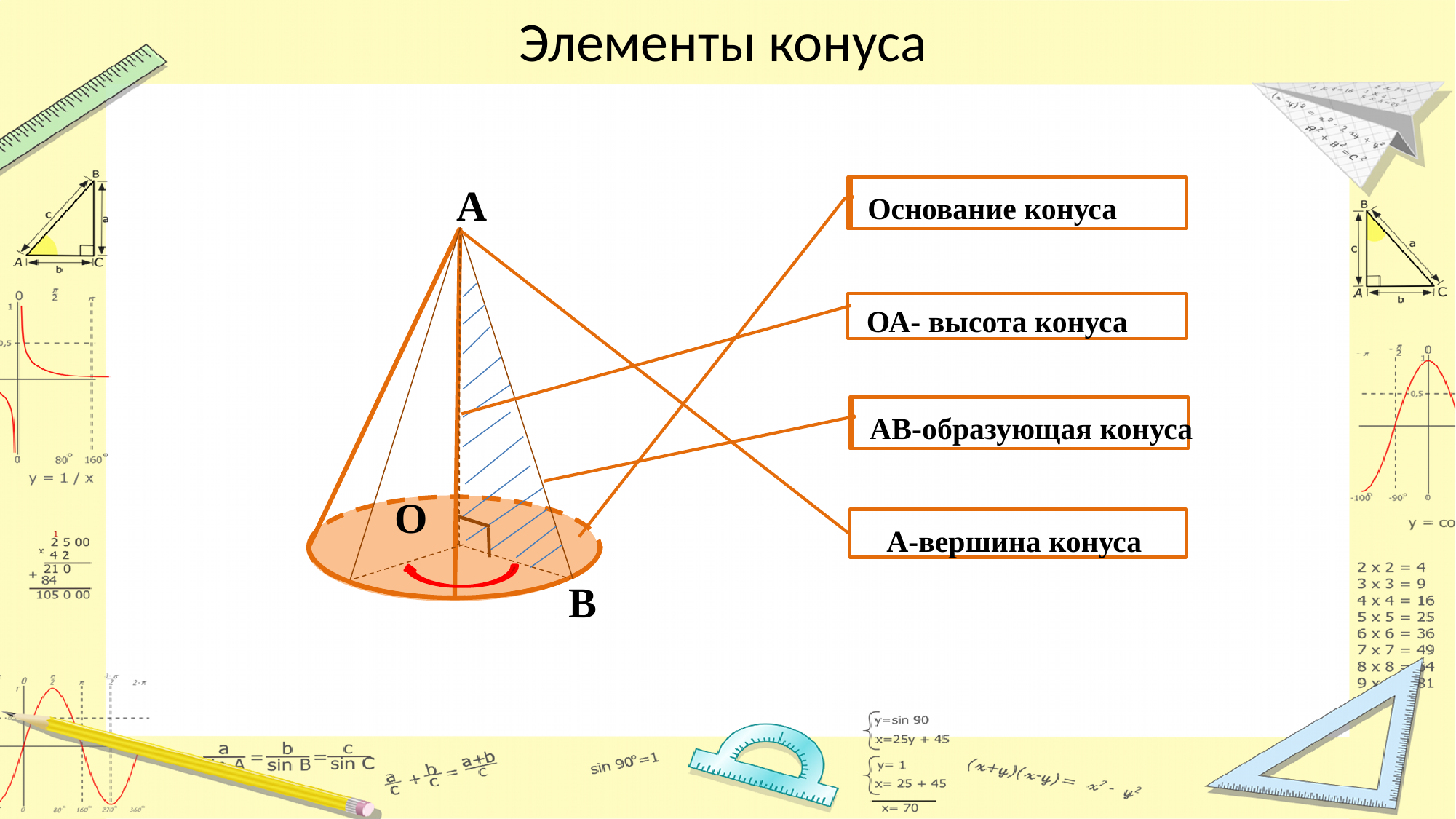

# Элементы конуса
А

Основание конуса

ОА- высота конуса

АВ-образующая конуса
О

А-вершина конуса

В